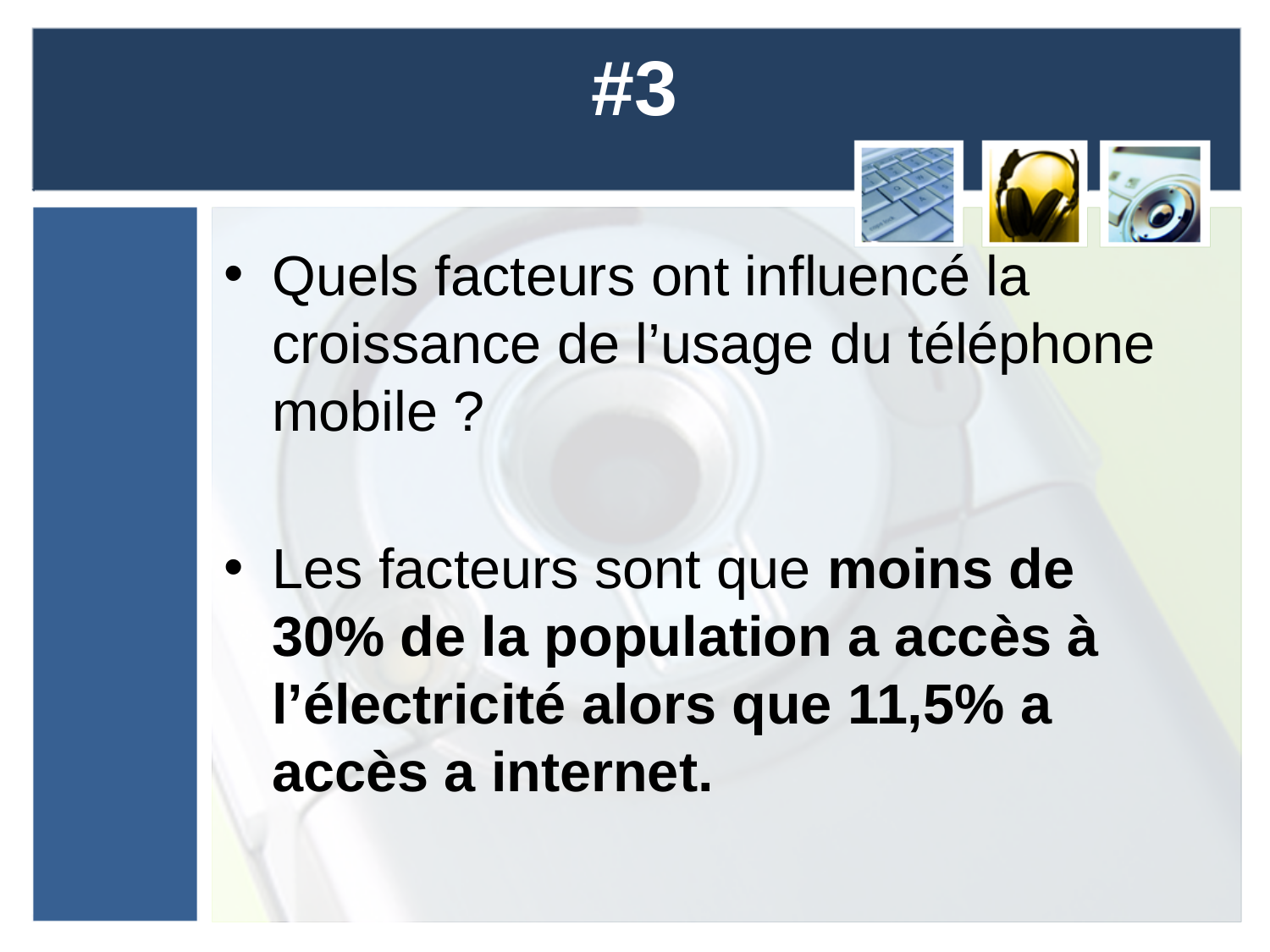

# #3
Quels facteurs ont influencé la croissance de l’usage du téléphone mobile ?

Les facteurs sont que moins de 30% de la population a accès à l’électricité alors que 11,5% a accès a internet.